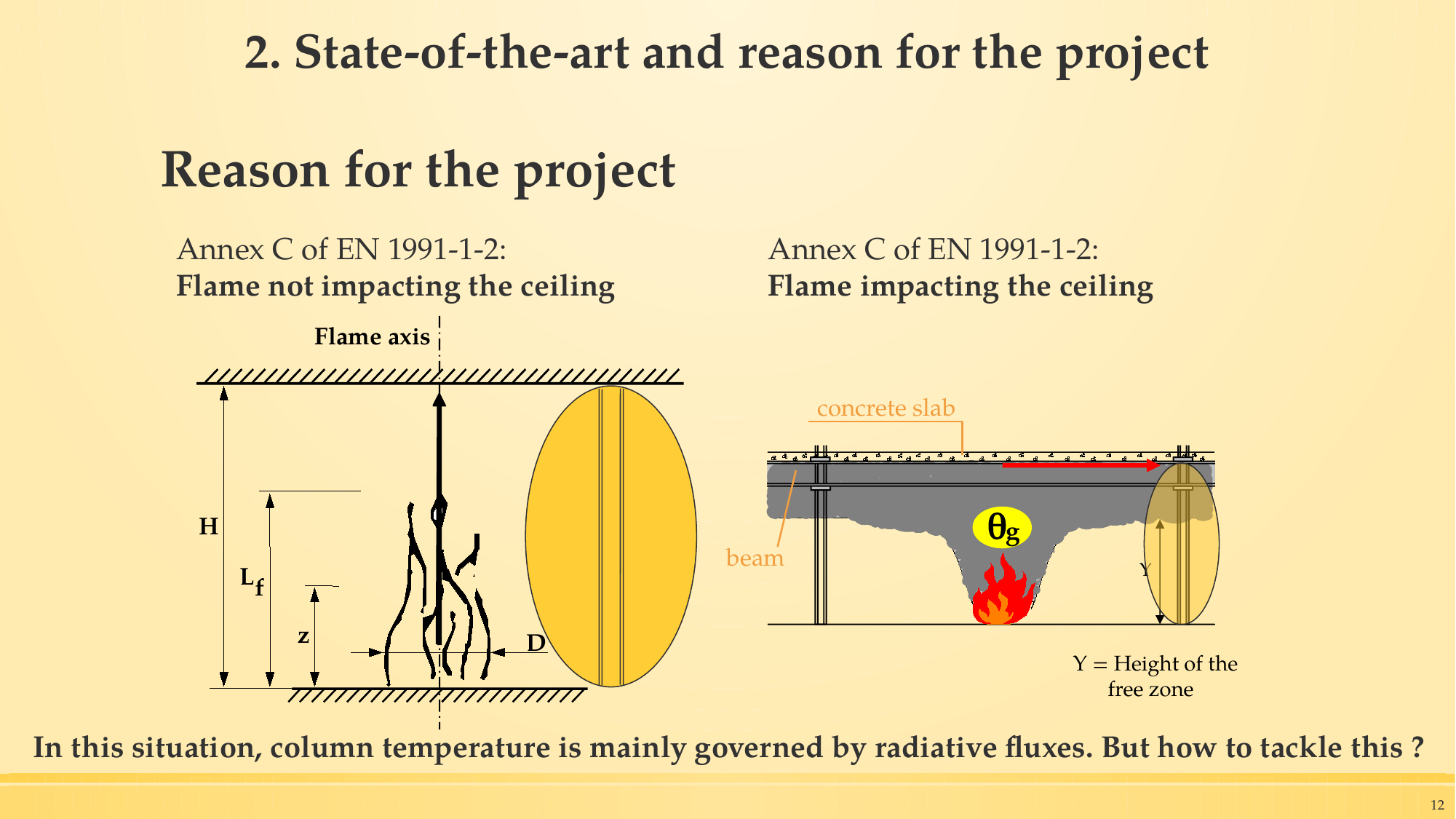

2. State-of-the-art and reason for the project
# Reason for the project
Annex C of EN 1991-1-2:
Flame not impacting the ceiling
Annex C of EN 1991-1-2:
Flame impacting the ceiling

Flame axis

concrete slab

θ

H

g

beam

Y
L

f

z

D

Y = Height of the free zone

In this situation, column temperature is mainly governed by radiative fluxes. But how to tackle this ?